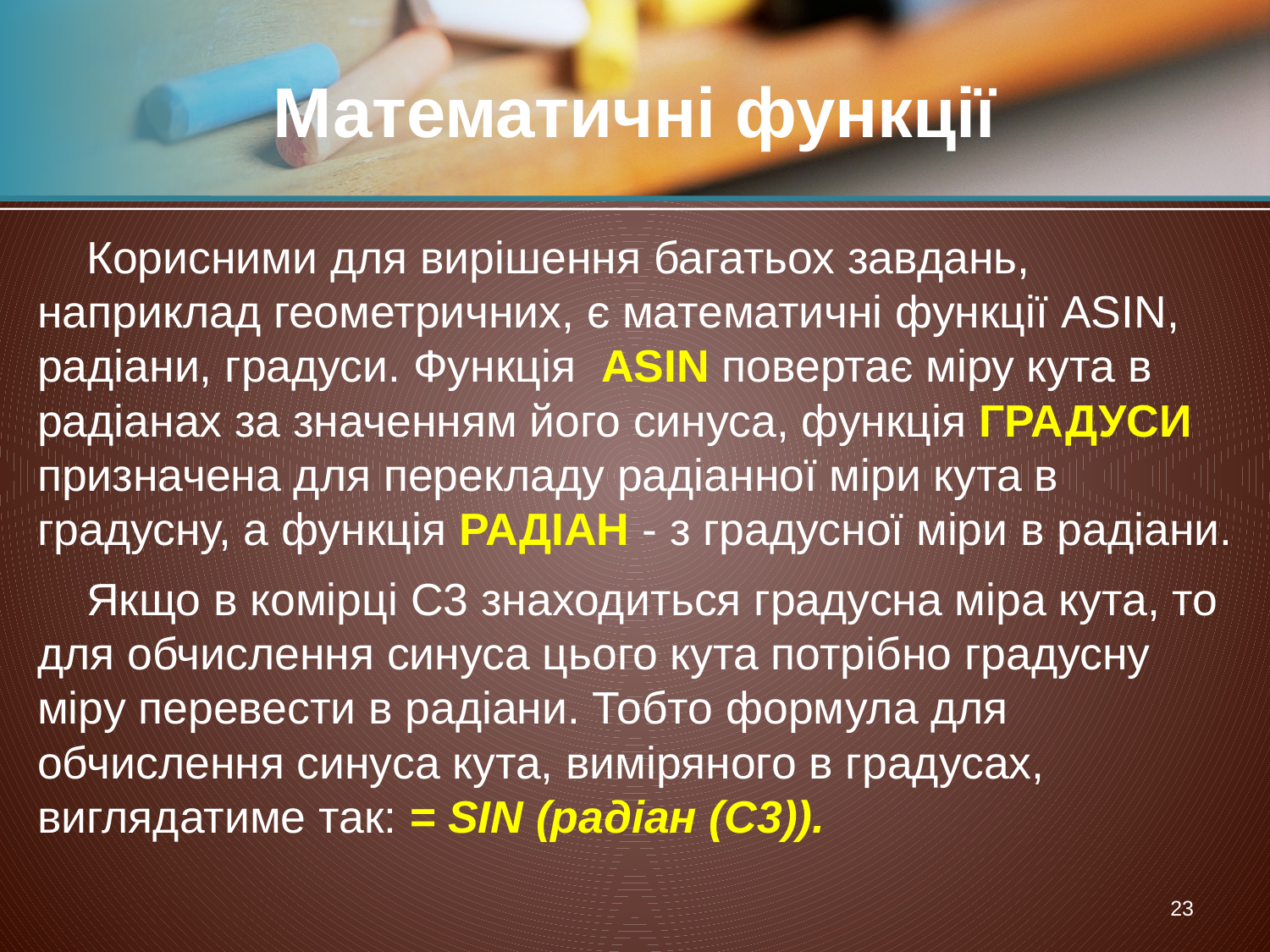

# Математичні функції
Корисними для вирішення багатьох завдань, наприклад геометричних, є математичні функції ASIN, радіани, градуси. Функція  ASIN повертає міру кута в радіанах за значенням його синуса, функція ГРАДУСИ призначена для перекладу радіанної міри кута в градусну, а функція РАДІАН - з градусної міри в радіани.
Якщо в комірці С3 знаходиться градусна міра кута, то для обчислення синуса цього кута потрібно градусну міру перевести в радіани. Тобто формула для обчислення синуса кута, виміряного в градусах, виглядатиме так: = SIN (радіан (С3)).
23